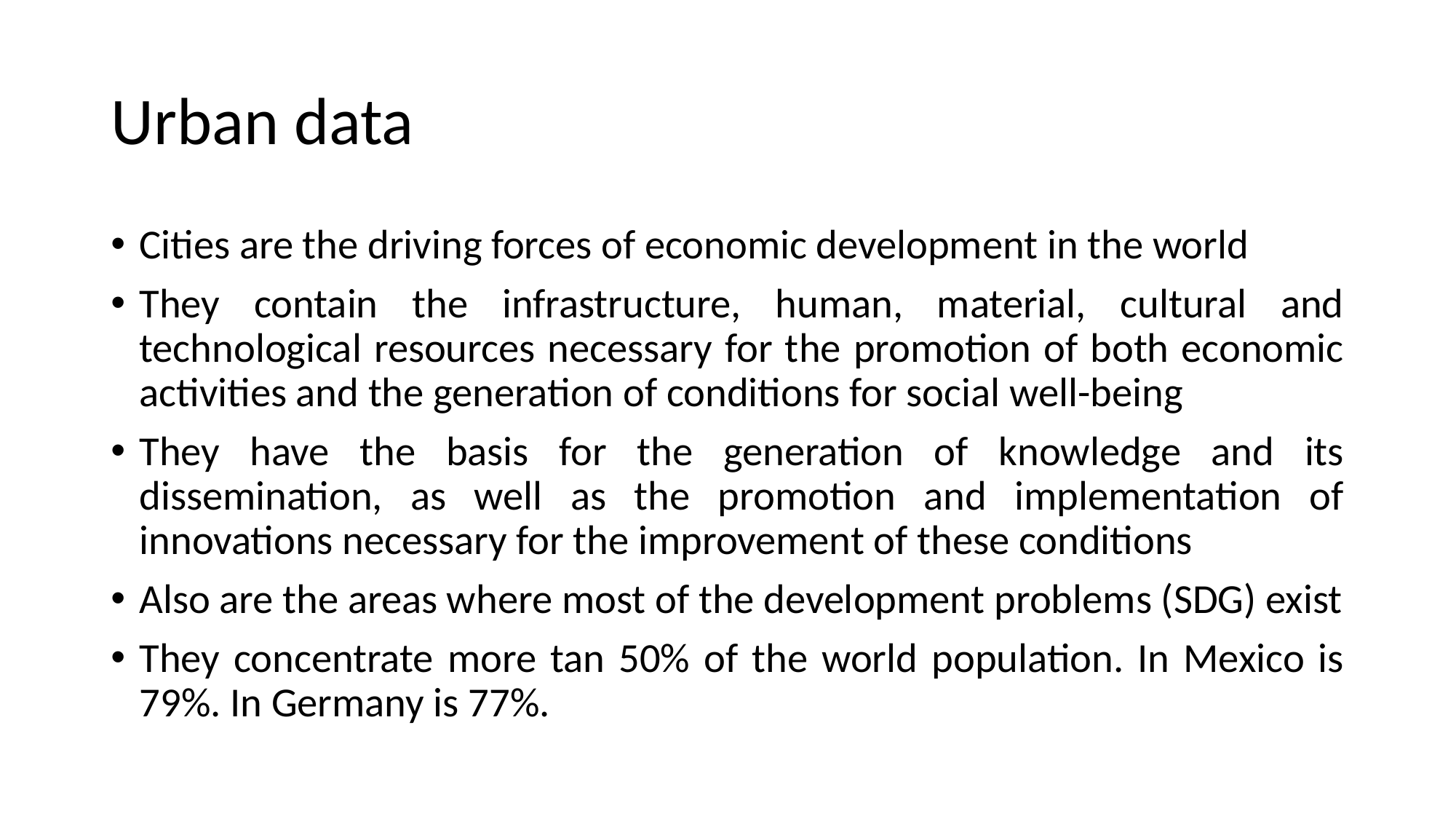

# Urban data
Cities are the driving forces of economic development in the world
They contain the infrastructure, human, material, cultural and technological resources necessary for the promotion of both economic activities and the generation of conditions for social well-being
They have the basis for the generation of knowledge and its dissemination, as well as the promotion and implementation of innovations necessary for the improvement of these conditions
Also are the areas where most of the development problems (SDG) exist
They concentrate more tan 50% of the world population. In Mexico is 79%. In Germany is 77%.